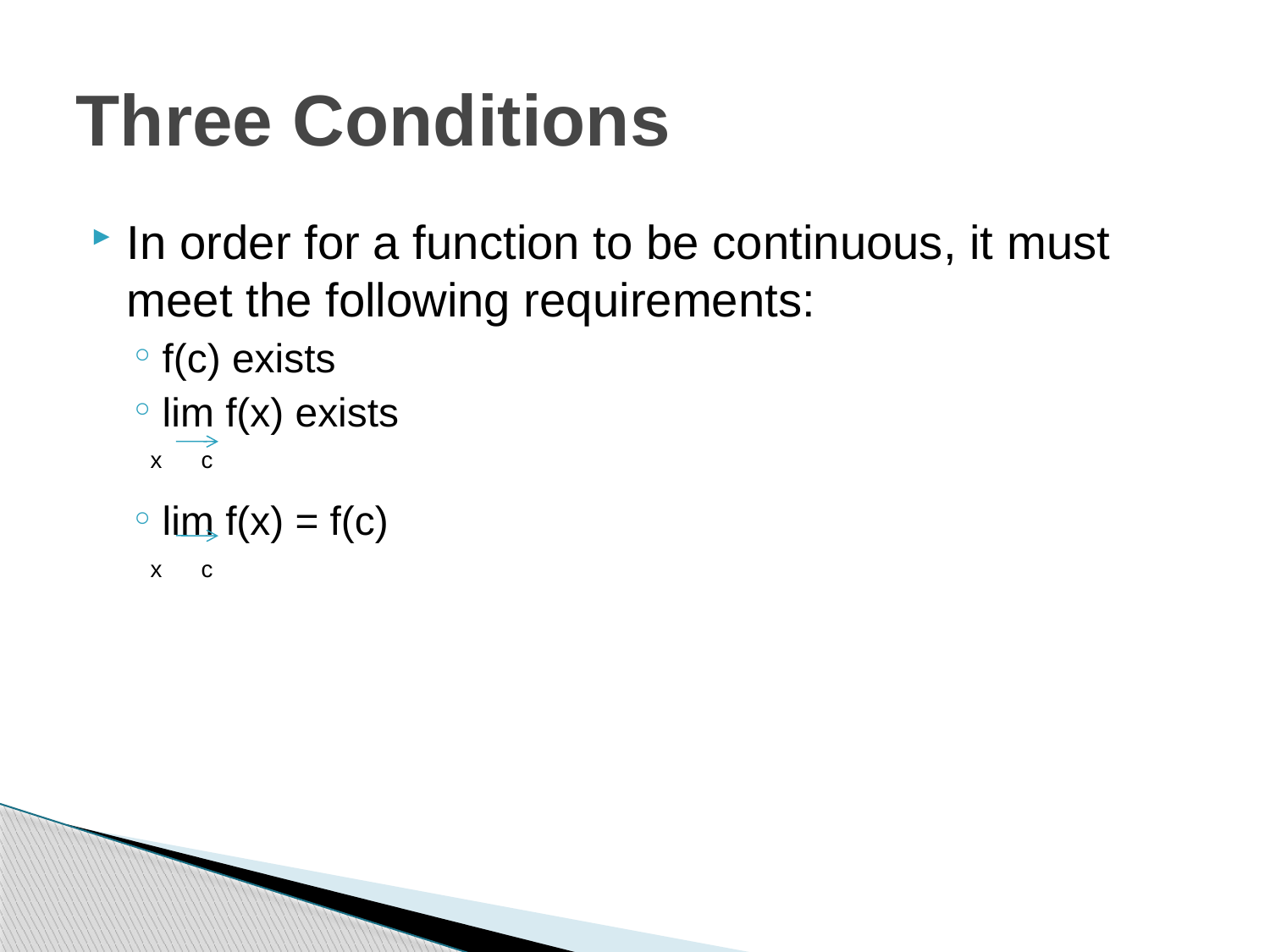

# Three Conditions
In order for a function to be continuous, it must meet the following requirements:
f(c) exists
lim f(x) exists
   x      c
lim f(x) = f(c)
   x      c